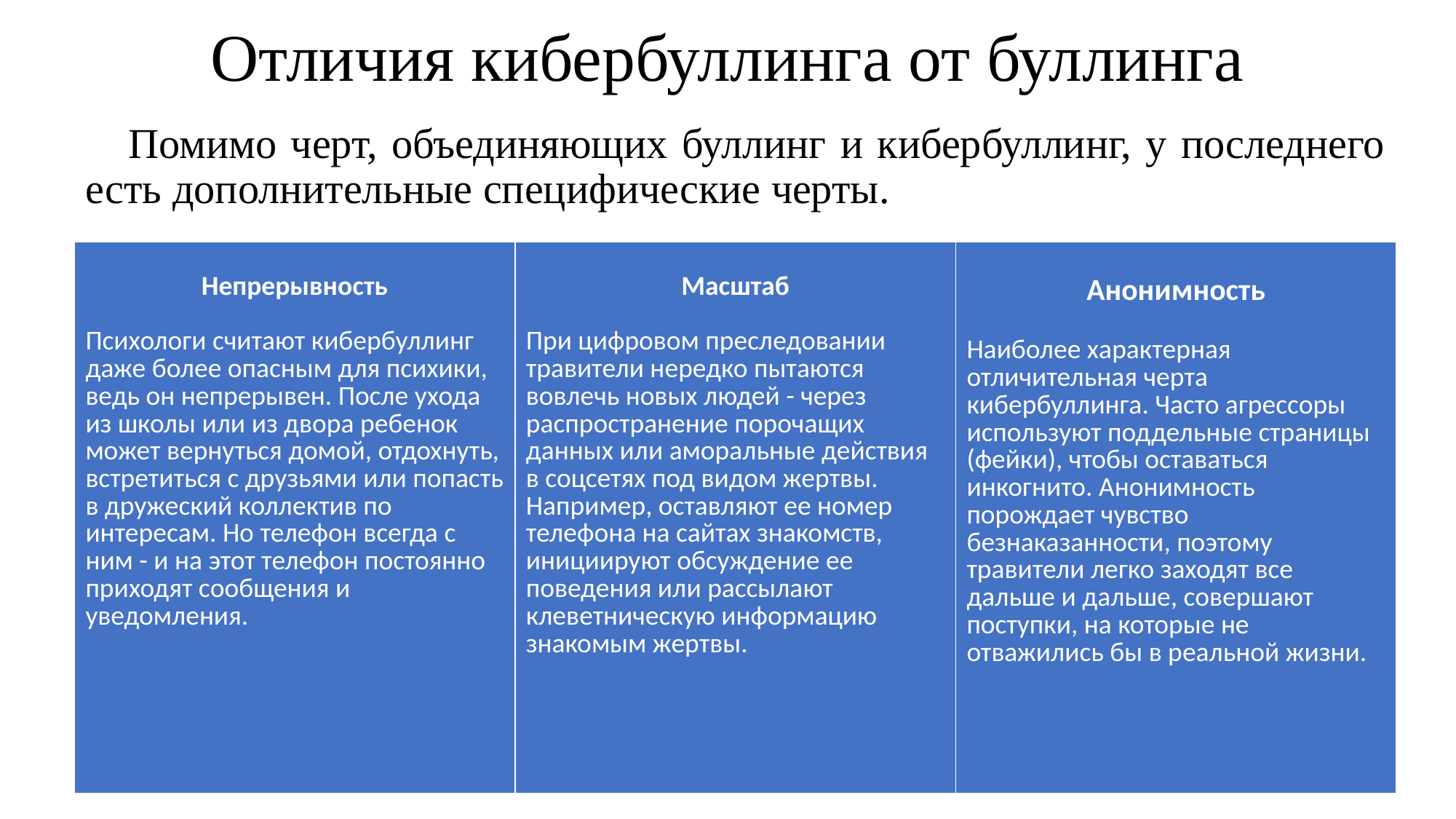

# Отличия кибербуллинга от буллинга
Помимо черт, объединяющих буллинг и кибербуллинг, у последнего есть дополнительные специфические черты.

| Непрерывность Психологи считают кибербуллинг даже более опасным для психики, ведь он непрерывен. После ухода из школы или из двора ребенок может вернуться домой, отдохнуть, встретиться с друзьями или попасть в дружеский коллектив по интересам. Но телефон всегда с ним - и на этот телефон постоянно приходят сообщения и уведомления. | Масштаб При цифровом преследовании травители нередко пытаются вовлечь новых людей - через распространение порочащих данных или аморальные действия в соцсетях под видом жертвы. Например, оставляют ее номер телефона на сайтах знакомств, инициируют обсуждение ее поведения или рассылают клеветническую информацию знакомым жертвы. | Анонимность Наиболее характерная отличительная черта кибербуллинга. Часто агрессоры используют поддельные страницы (фейки), чтобы оставаться инкогнито. Анонимность порождает чувство безнаказанности, поэтому травители легко заходят все дальше и дальше, совершают поступки, на которые не отважились бы в реальной жизни. |
| --- | --- | --- |